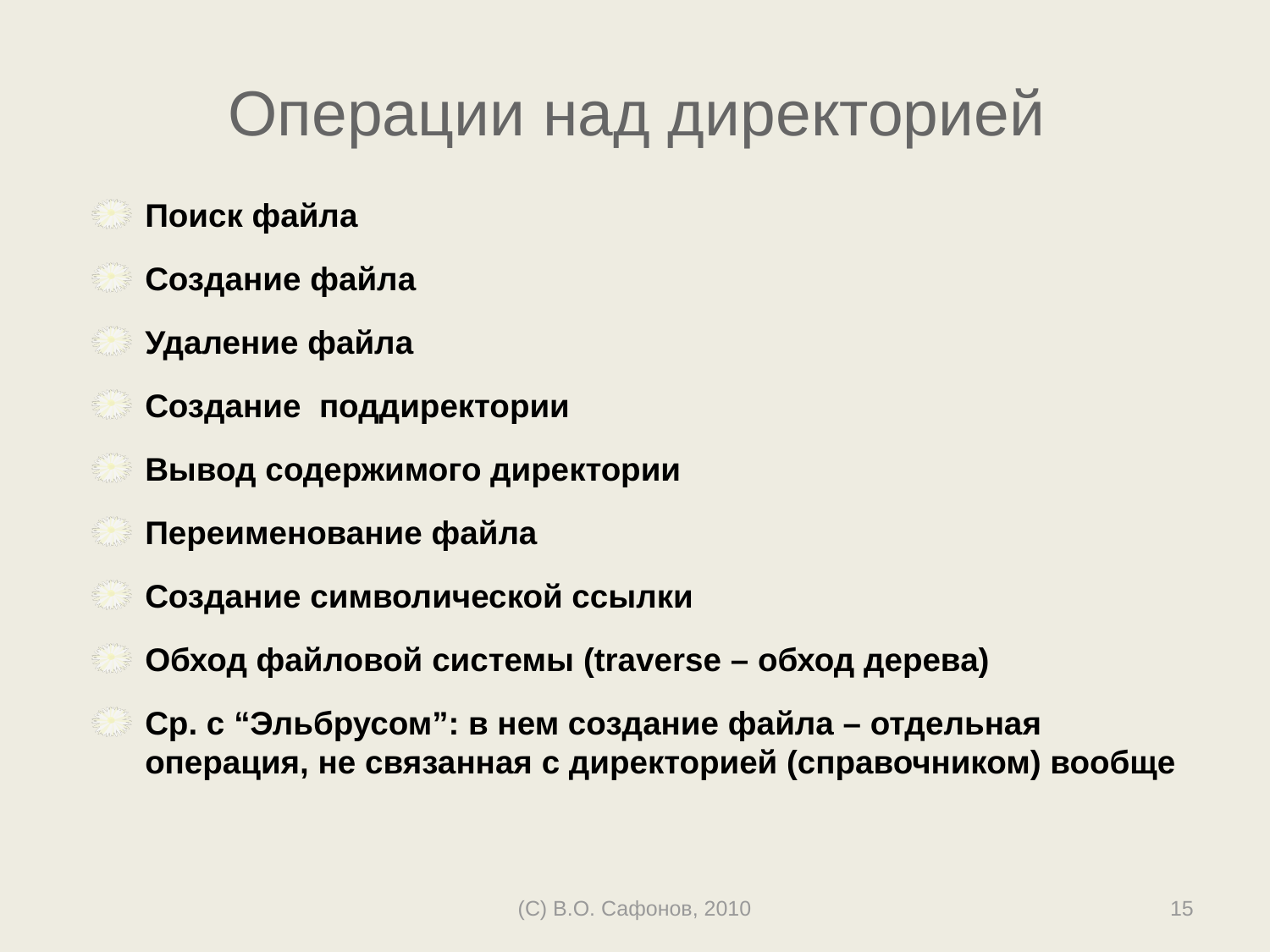

# Операции над директорией
Поиск файла
Создание файла
Удаление файла
Создание  поддиректории
Вывод содержимого директории
Переименование файла
Создание символической ссылки
Обход файловой системы (traverse – обход дерева)
Ср. с “Эльбрусом”: в нем создание файла – отдельная операция, не связанная с директорией (справочником) вообще

(C) В.О. Сафонов, 2010
15